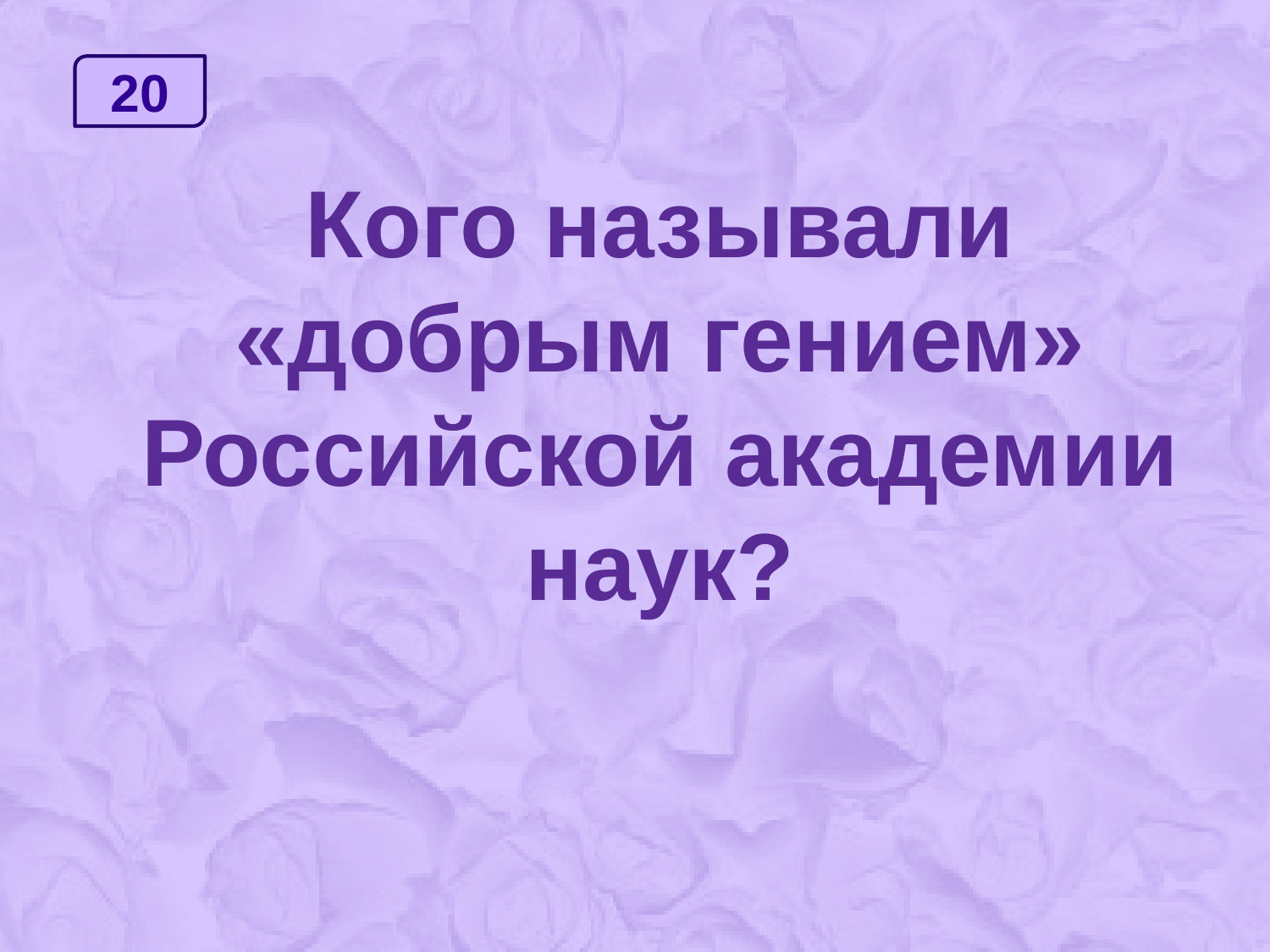

20
Кого называли «добрым гением» Российской академии наук?